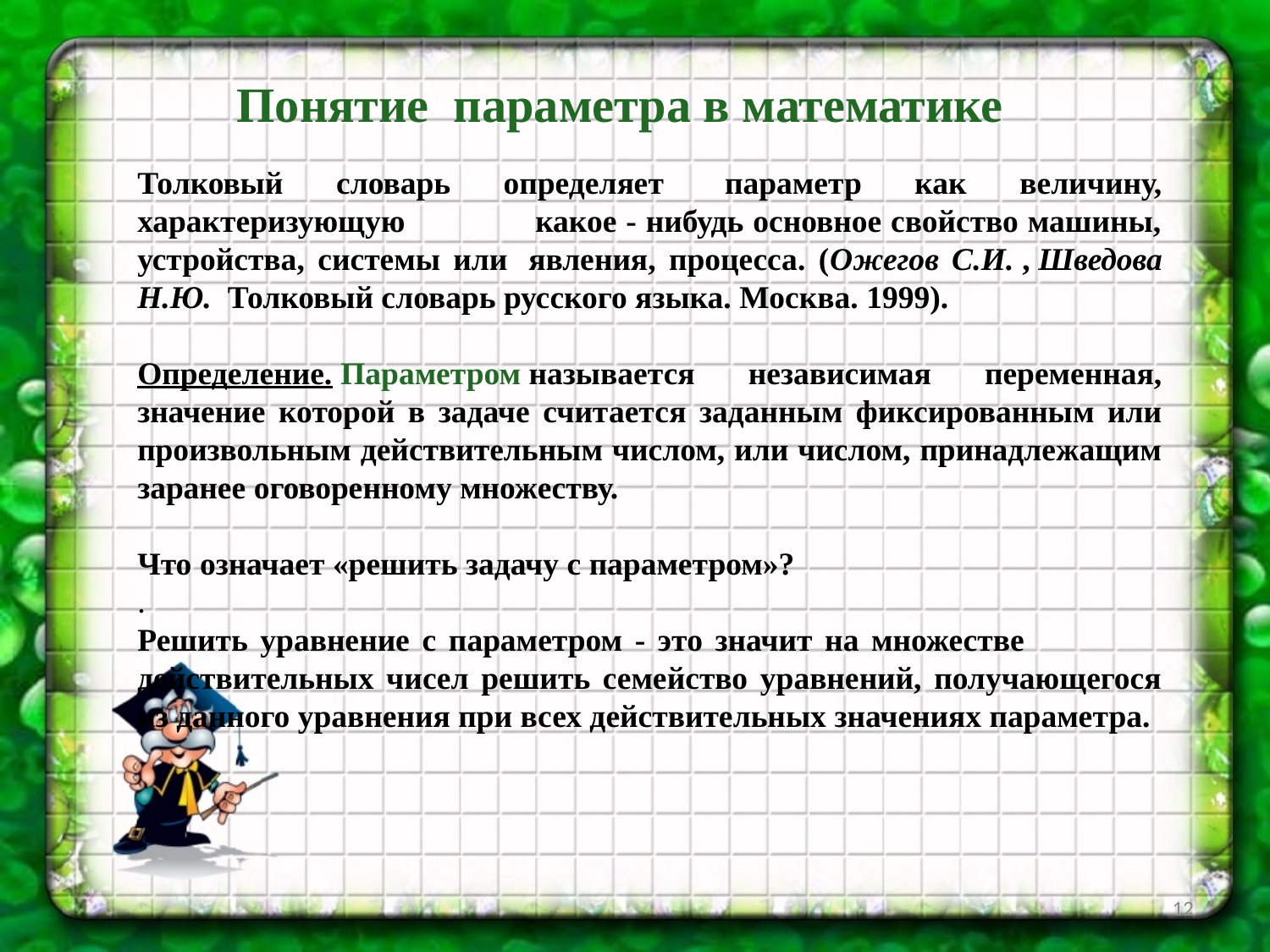

Понятие  параметра в математике

Толковый словарь определяет  параметр как величину, характеризующую              какое - нибудь основное свойство машины, устройства, системы или  явления, процесса. (Ожегов С.И. , Шведова Н.Ю.  Толковый словарь русского языка. Москва. 1999).

Определение. Параметром называется независимая переменная, значение которой в задаче считается заданным фиксированным или произвольным действительным числом, или числом, принадлежащим заранее оговоренному множеству.

Что означает «решить задачу с параметром»?
.
Решить уравнение с параметром - это значит на множестве            действительных чисел решить семейство уравнений, получающегося из данного уравнения при всех действительных значениях параметра.

12